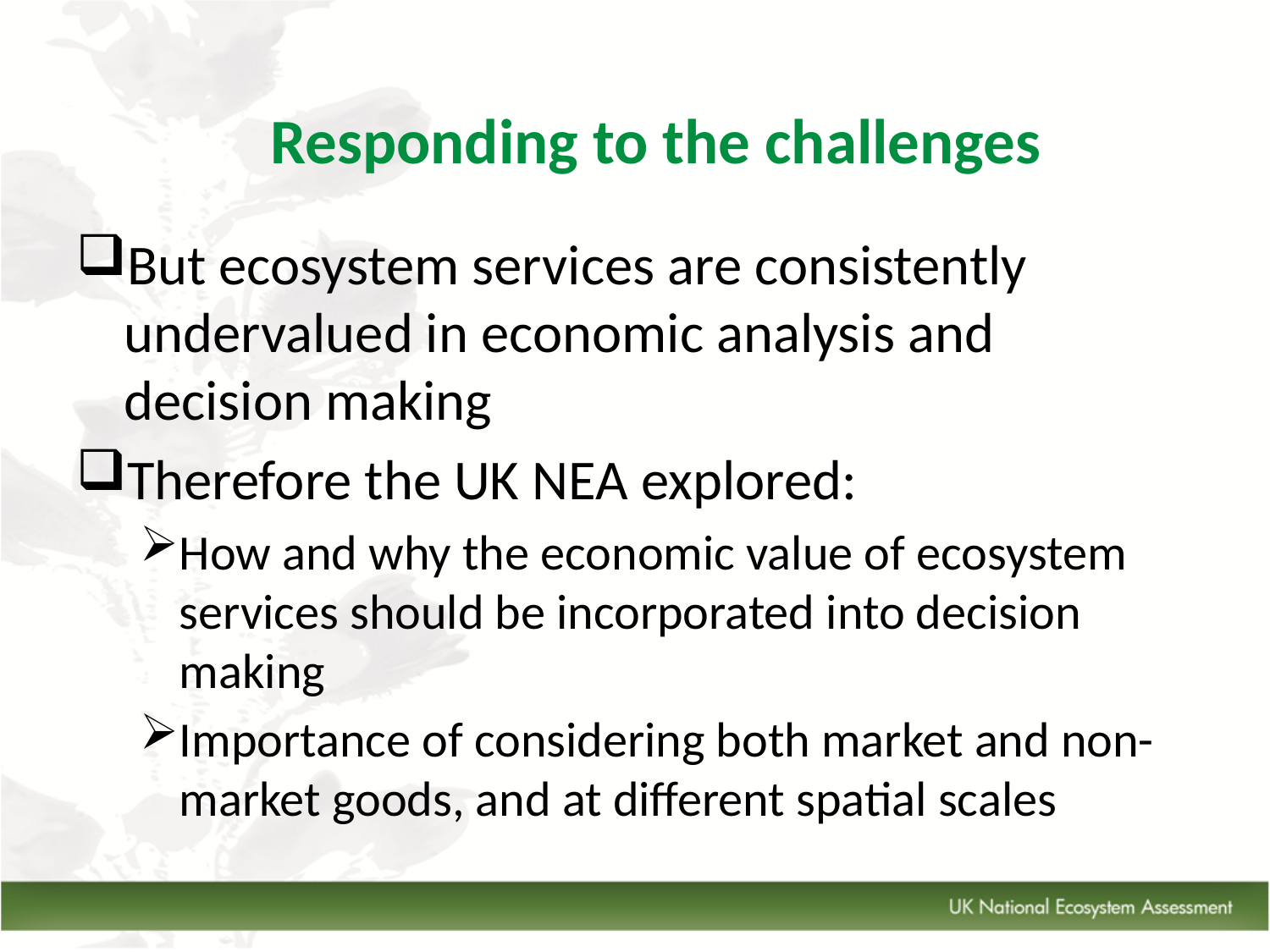

Responding to the challenges
But ecosystem services are consistently undervalued in economic analysis and decision making
Therefore the UK NEA explored:
How and why the economic value of ecosystem services should be incorporated into decision making
Importance of considering both market and non-market goods, and at different spatial scales